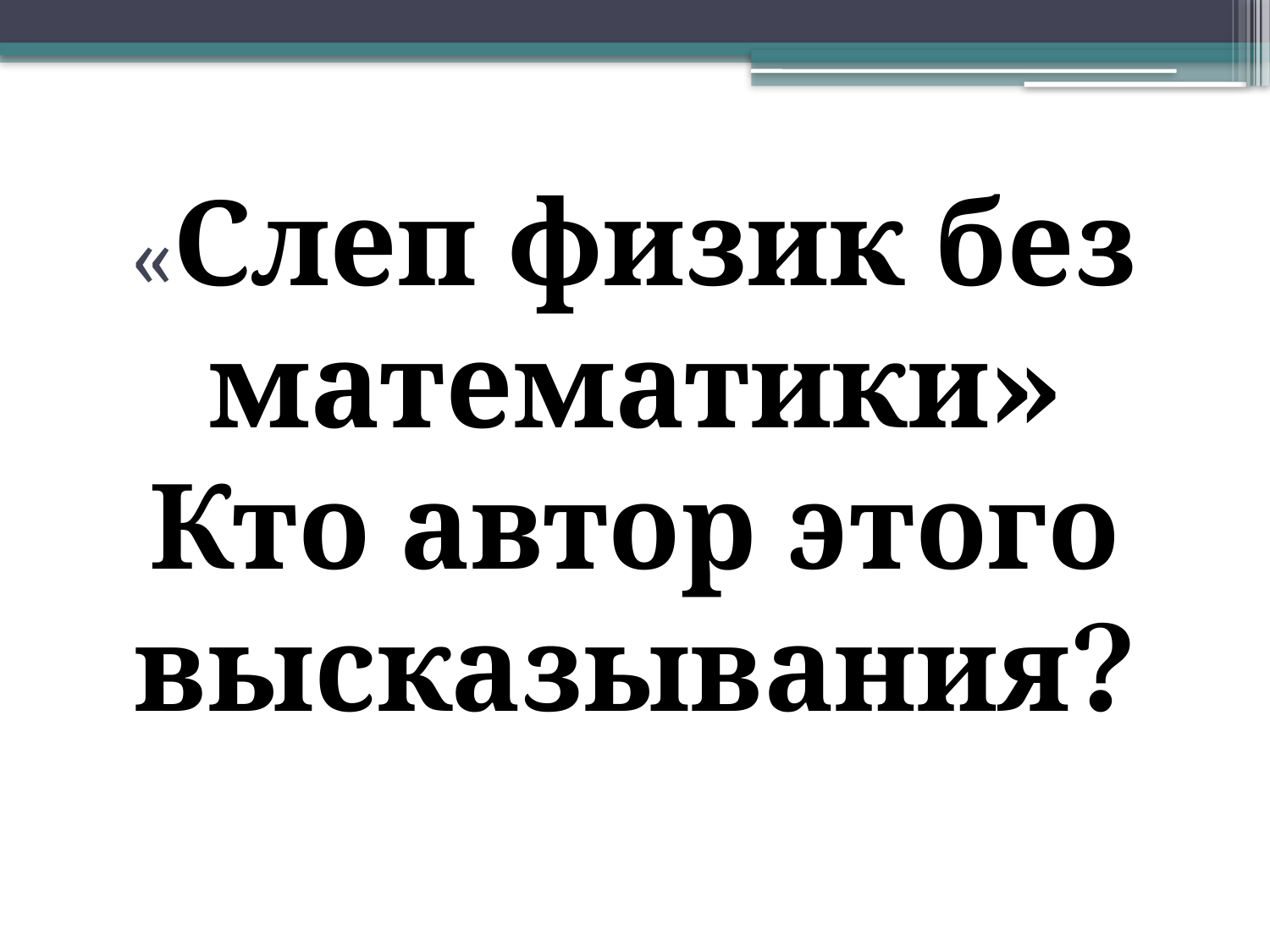

# «Слеп физик без математики» Кто автор этого высказывания?